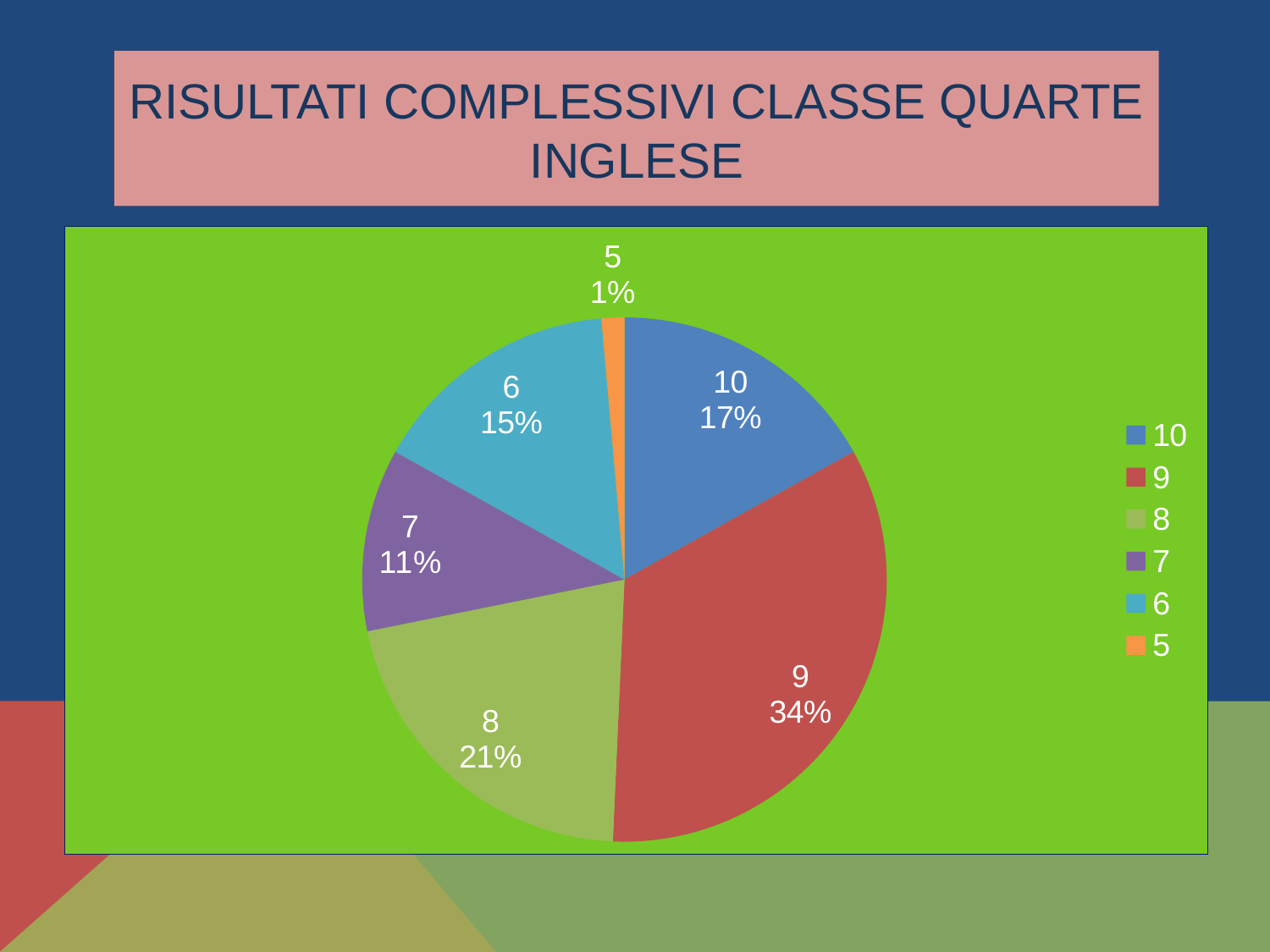

# RISULTATI COMPLESSIVI CLASSE QUARTE INGLESE

### Chart

| Category | Colonna4 | Colonna1 | Colonna2 | Colonna3 |
|---|---|---|---|---|
| 10 | 12.0 | None | None | None |
| 9 | 24.0 | None | None | None |
| 8 | 15.0 | None | None | None |
| 7 | 8.0 | None | None | None |
| 6 | 11.0 | None | None | None |
| 5 | 1.0 | None | None | None |